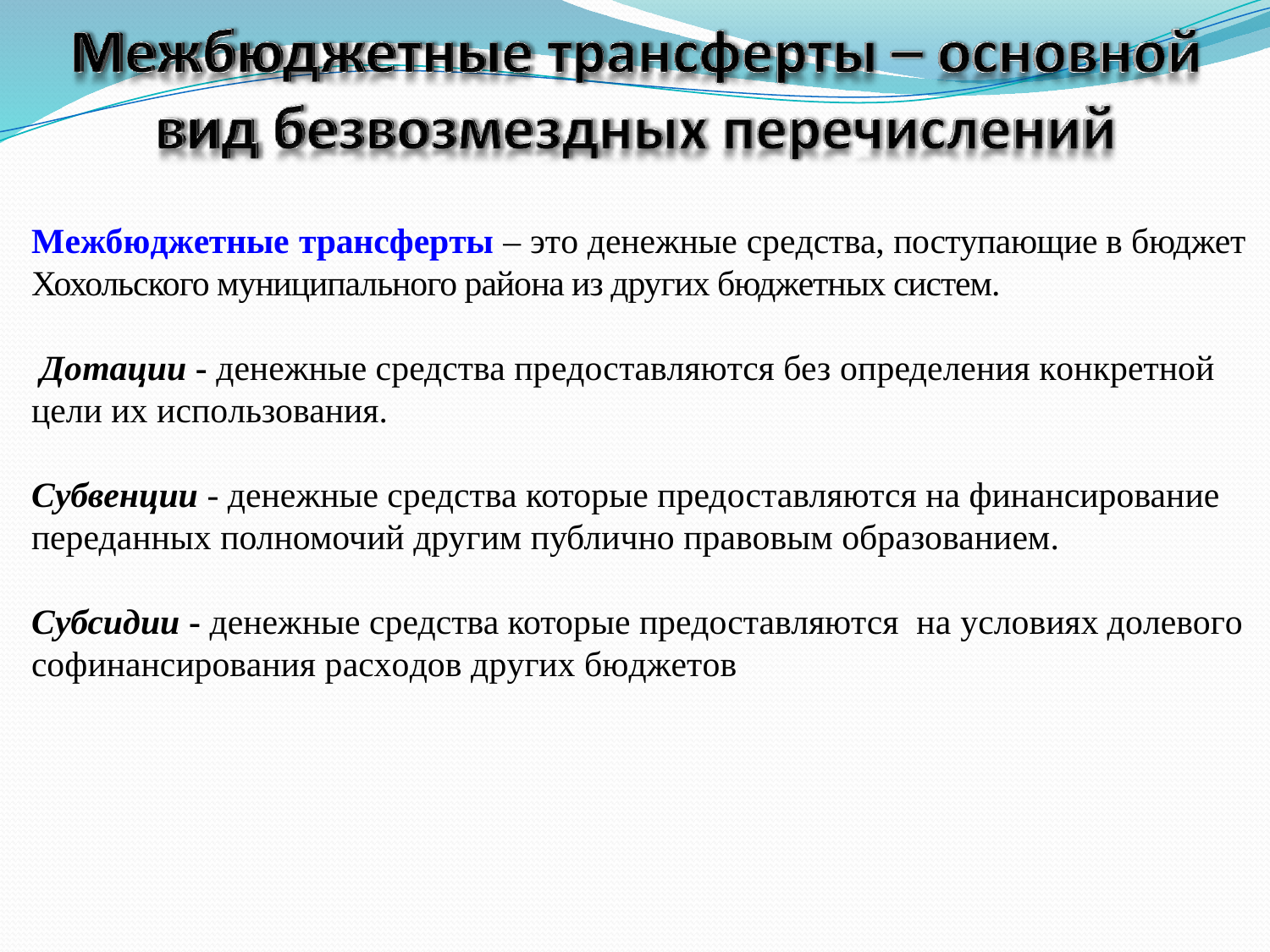

Межбюджетные трансферты – это денежные средства, поступающие в бюджет Хохольского муниципального района из других бюджетных систем.

 Дотации - денежные средства предоставляются без определения конкретной цели их использования.

Субвенции - денежные средства которые предоставляются на финансирование переданных полномочий другим публично правовым образованием.

Субсидии - денежные средства которые предоставляются  на условиях долевого софинансирования расходов других бюджетов